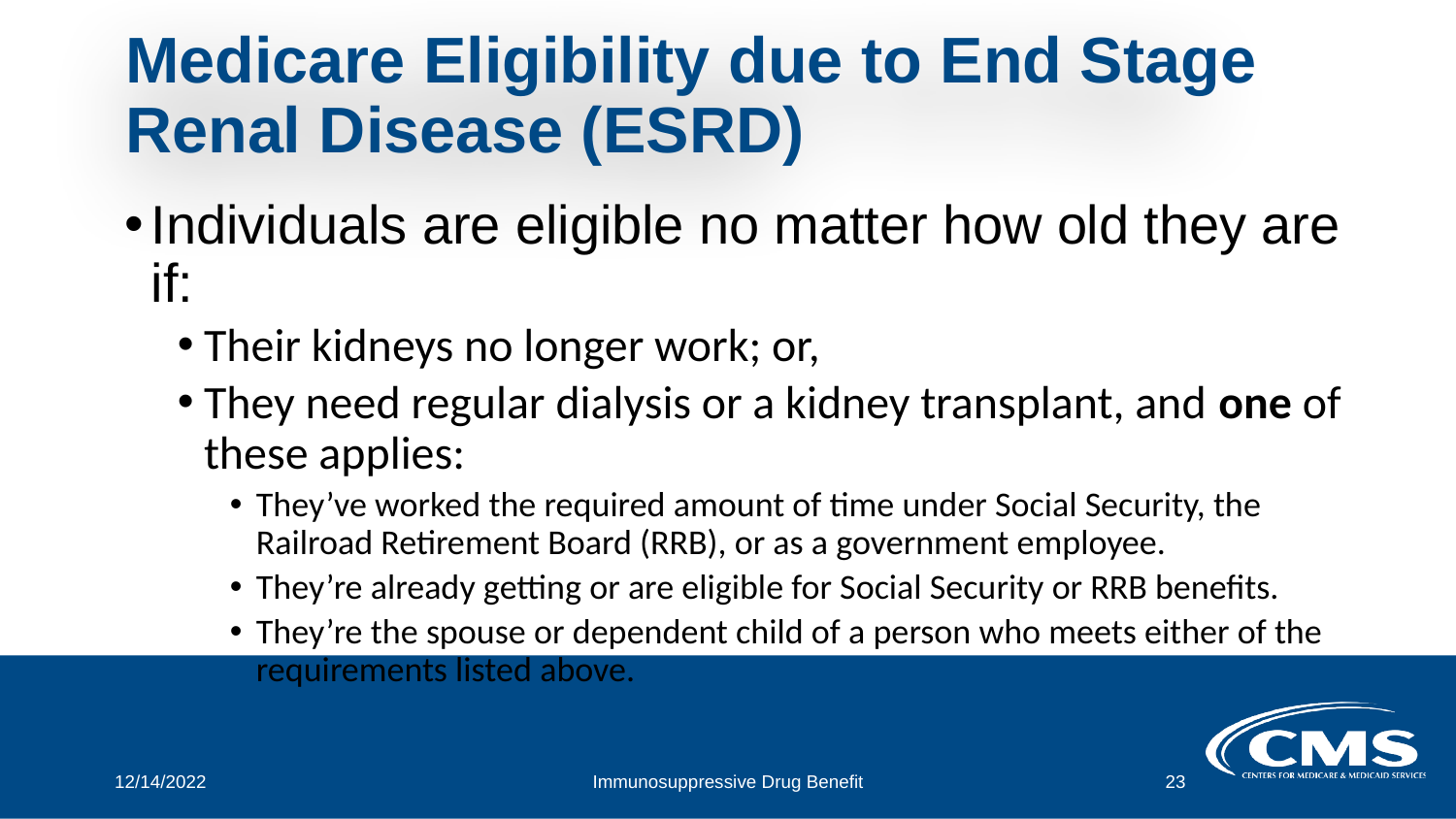

# Medicare Eligibility due to End Stage Renal Disease (ESRD)
Individuals are eligible no matter how old they are if:
Their kidneys no longer work; or,
They need regular dialysis or a kidney transplant, and one of these applies:
They’ve worked the required amount of time under Social Security, the Railroad Retirement Board (RRB), or as a government employee.
They’re already getting or are eligible for Social Security or RRB benefits.
They’re the spouse or dependent child of a person who meets either of the requirements listed above.
12/14/2022
Immunosuppressive Drug Benefit
23